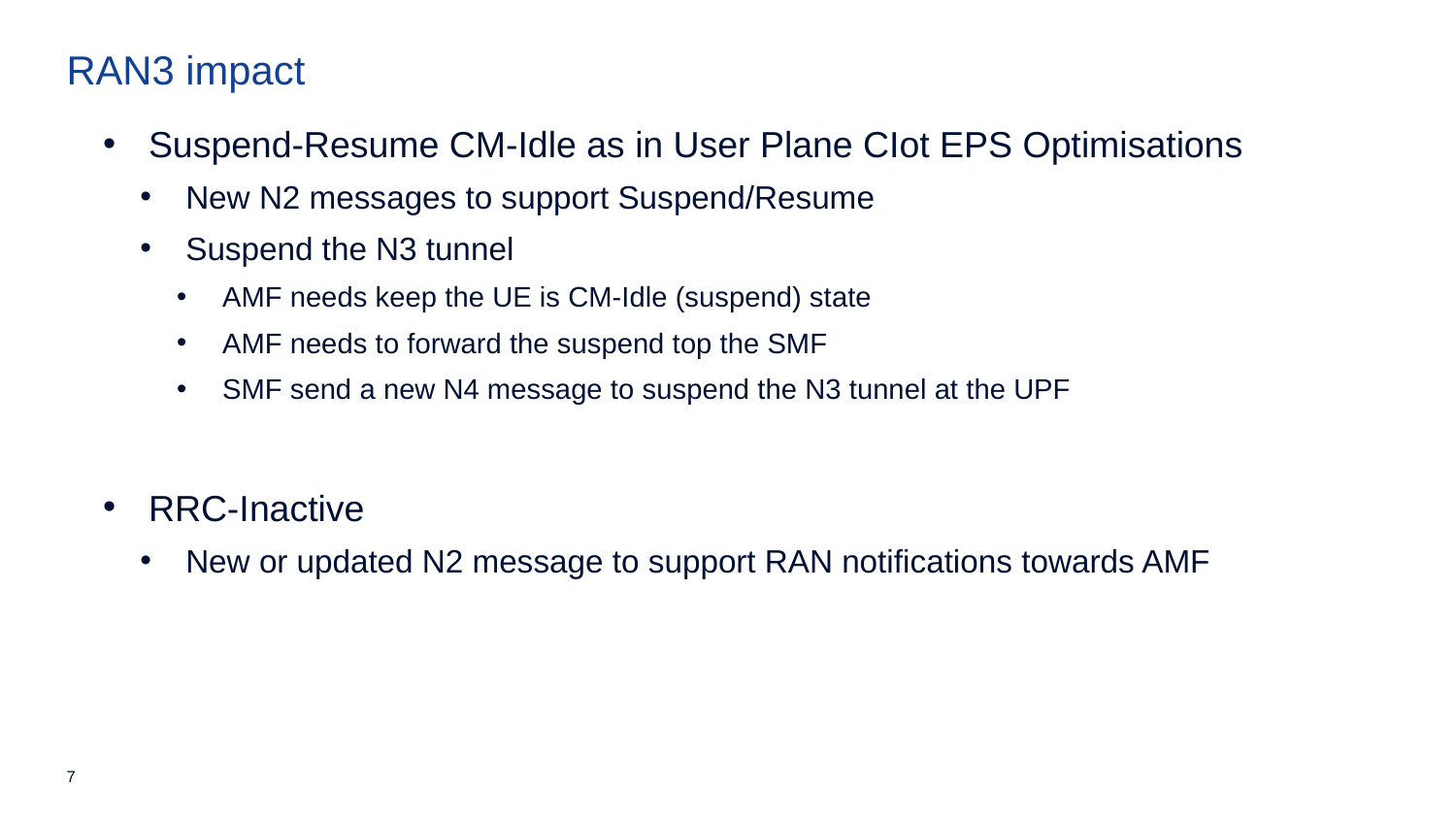

RAN3 impact
Suspend-Resume CM-Idle as in User Plane CIot EPS Optimisations
New N2 messages to support Suspend/Resume
Suspend the N3 tunnel
AMF needs keep the UE is CM-Idle (suspend) state
AMF needs to forward the suspend top the SMF
SMF send a new N4 message to suspend the N3 tunnel at the UPF

RRC-Inactive
New or updated N2 message to support RAN notifications towards AMF